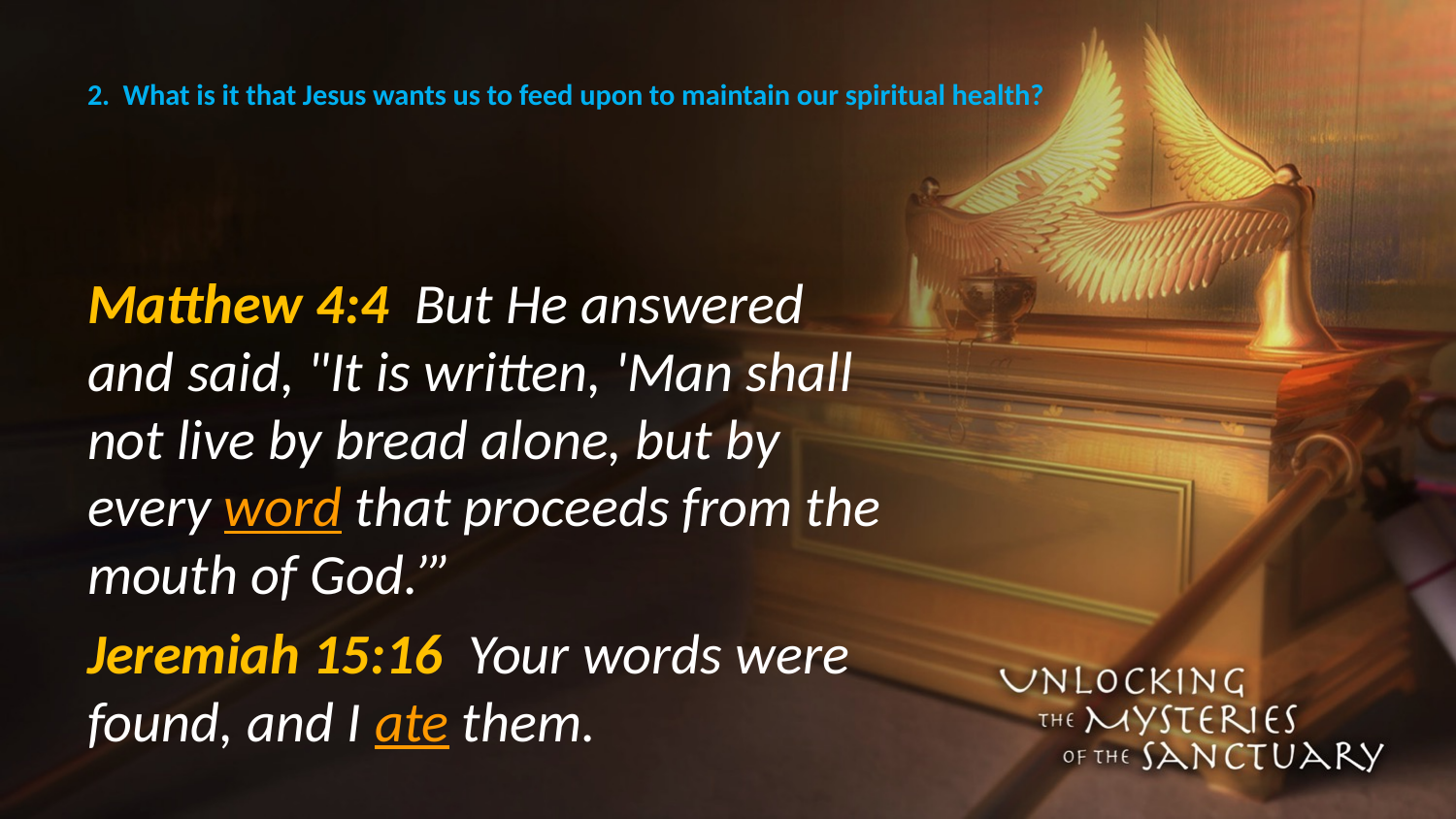

# 2.  What is it that Jesus wants us to feed upon to maintain our spiritual health?

Matthew 4:4  But He answered and said, "It is written, 'Man shall not live by bread alone, but by every word that proceeds from the mouth of God.’”
Jeremiah 15:16  Your words were found, and I ate them.